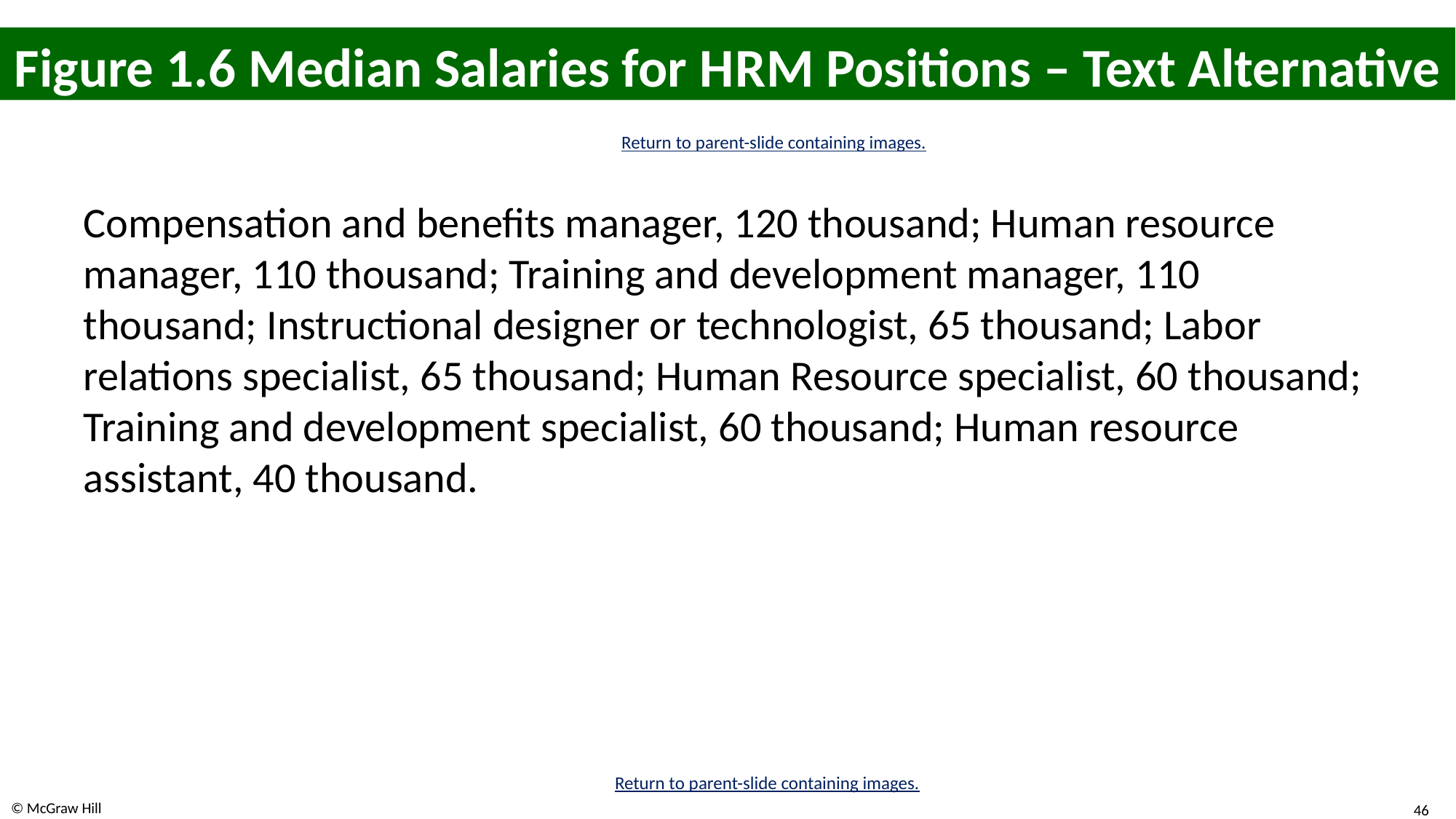

# Figure 1.6 Median Salaries for H R M Positions – Text Alternative
Return to parent-slide containing images.
Compensation and benefits manager, 120 thousand; Human resource manager, 110 thousand; Training and development manager, 110 thousand; Instructional designer or technologist, 65 thousand; Labor relations specialist, 65 thousand; Human Resource specialist, 60 thousand; Training and development specialist, 60 thousand; Human resource assistant, 40 thousand.
Return to parent-slide containing images.